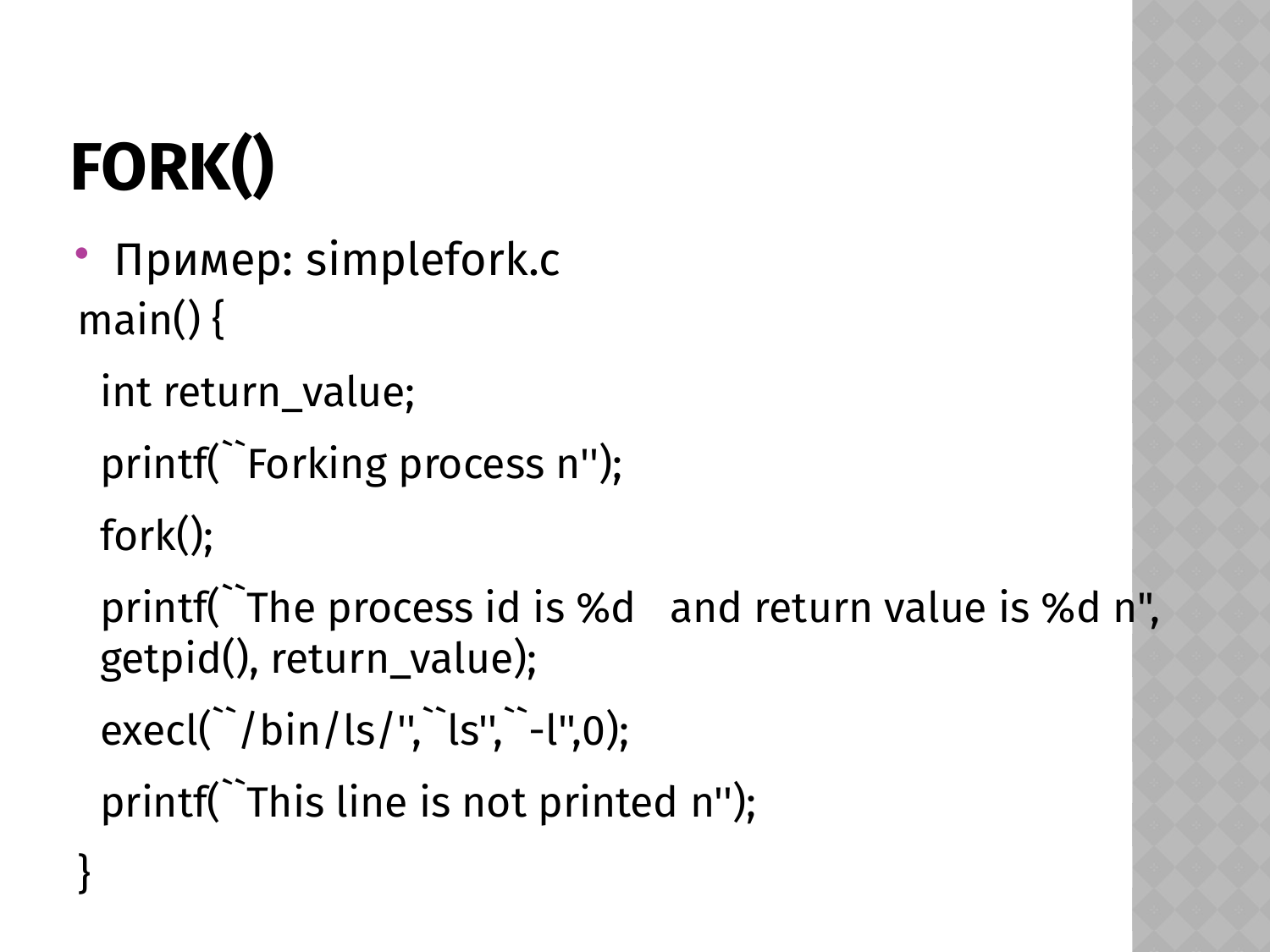

# fork()
Пример: simplefork.c
main() {
  int return_value;
  printf(``Forking process n'');
  fork();
  printf(``The process id is %d   and return value is %d n",   getpid(), return_value);
  execl(``/bin/ls/'',``ls'',``-l'',0);
  printf(``This line is not printed n'');
}